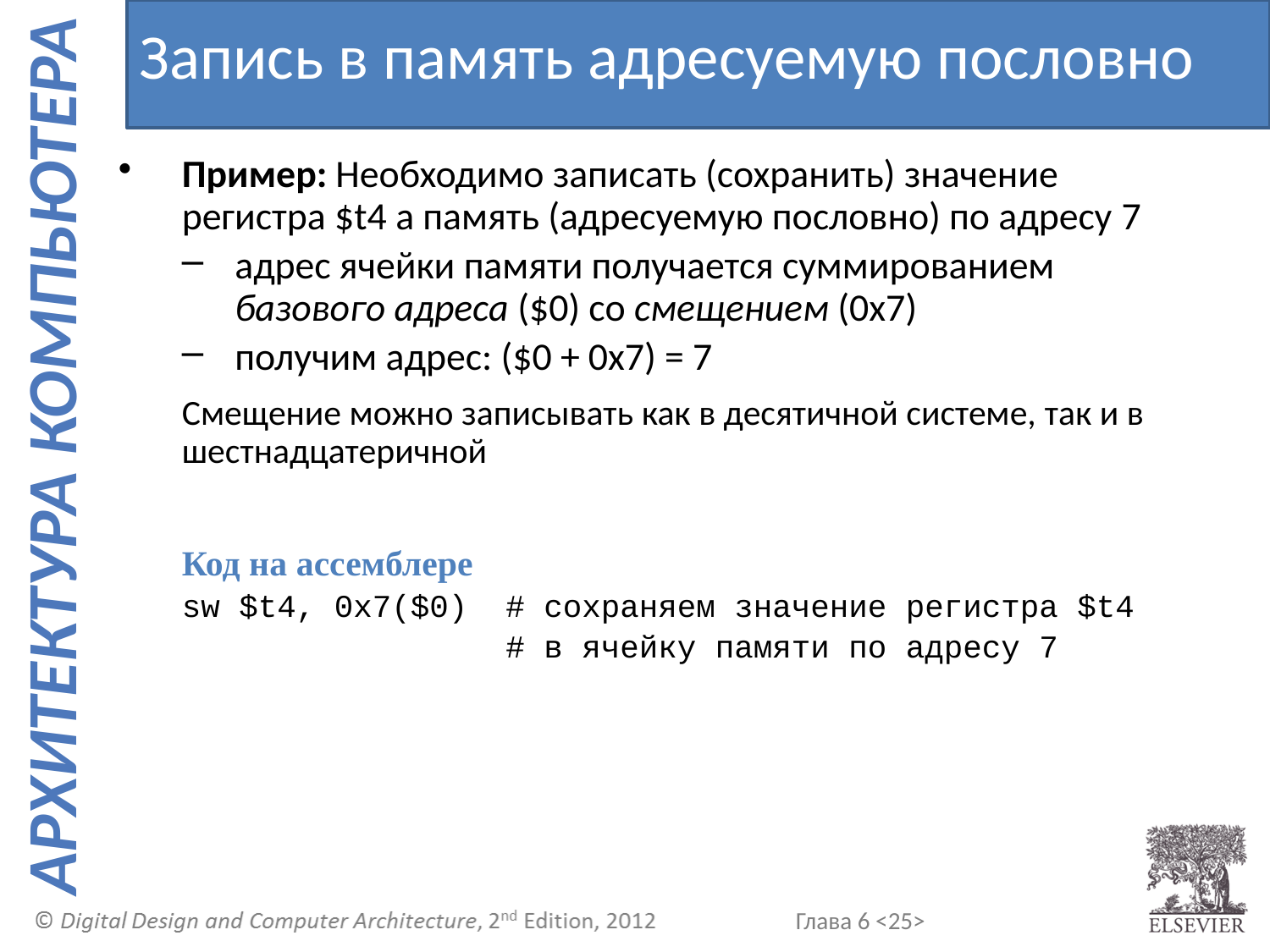

Запись в память адресуемую пословно
Пример: Необходимо записать (сохранить) значение регистра $t4 а память (адресуемую пословно) по адресу 7
адрес ячейки памяти получается суммированием базового адреса ($0) со смещением (0x7)
получим адрес: ($0 + 0x7) = 7

Смещение можно записывать как в десятичной системе, так и в шестнадцатеричной

Код на ассемблере
sw $t4, 0x7($0)  # сохраняем значение регистра $t4
                 # в ячейку памяти по адресу 7